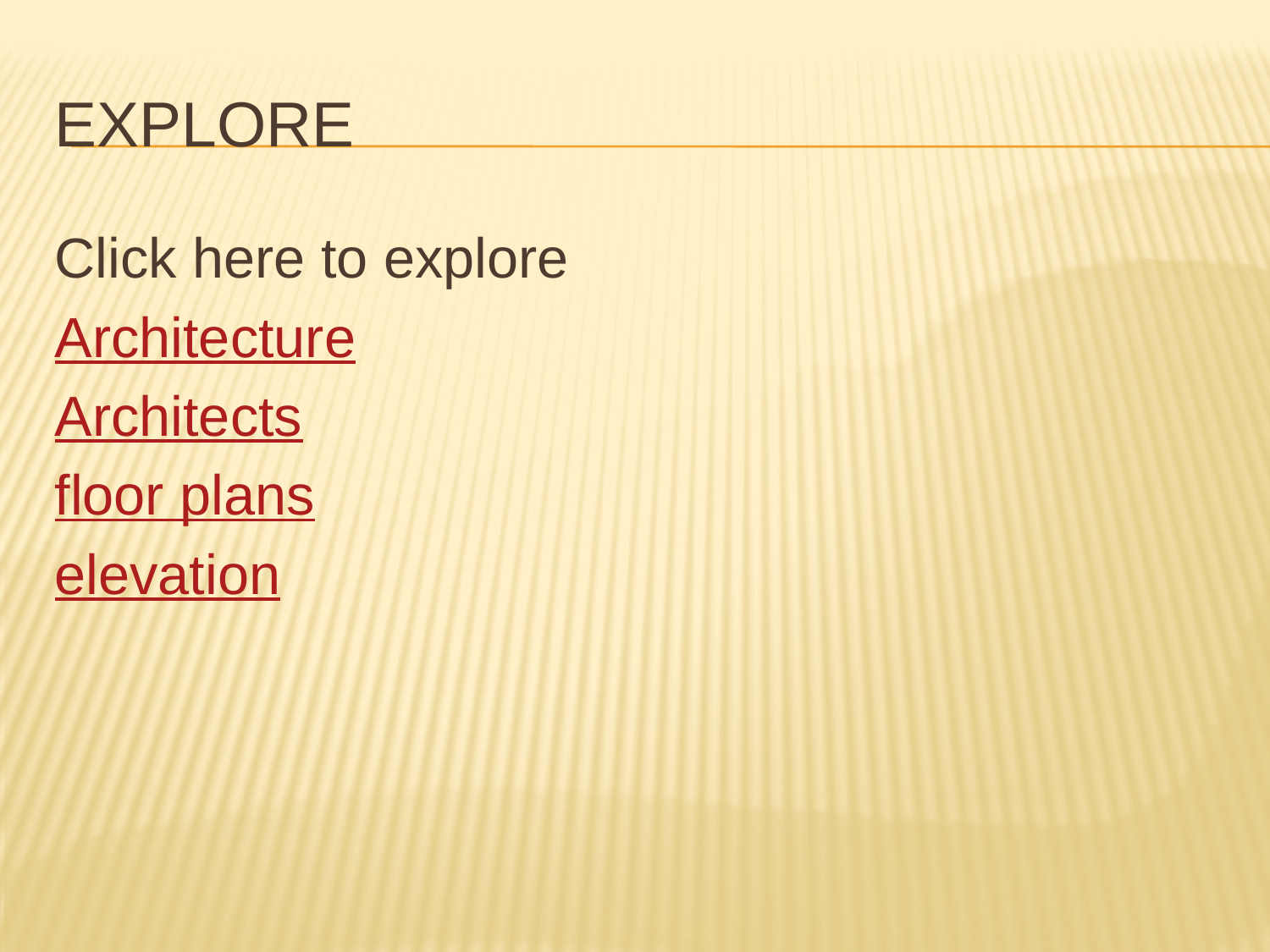

# Explore
Click here to explore
Architecture
Architects
floor plans
elevation